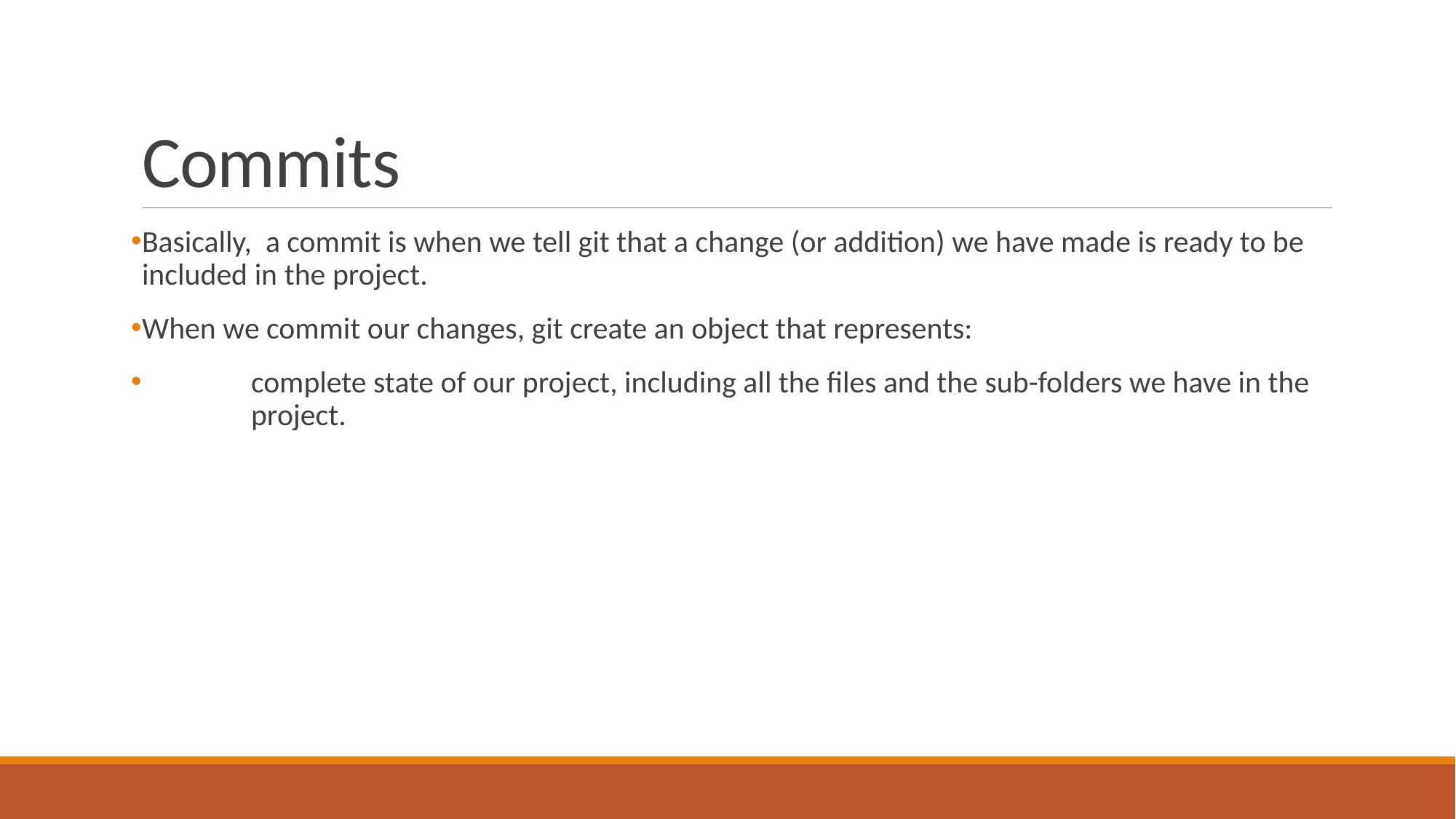

# Commits
Basically,  a commit is when we tell git that a change (or addition) we have made is ready to be included in the project.
When we commit our changes, git create an object that represents:
	complete state of our project, including all the files and the sub-folders we have in the 	project.